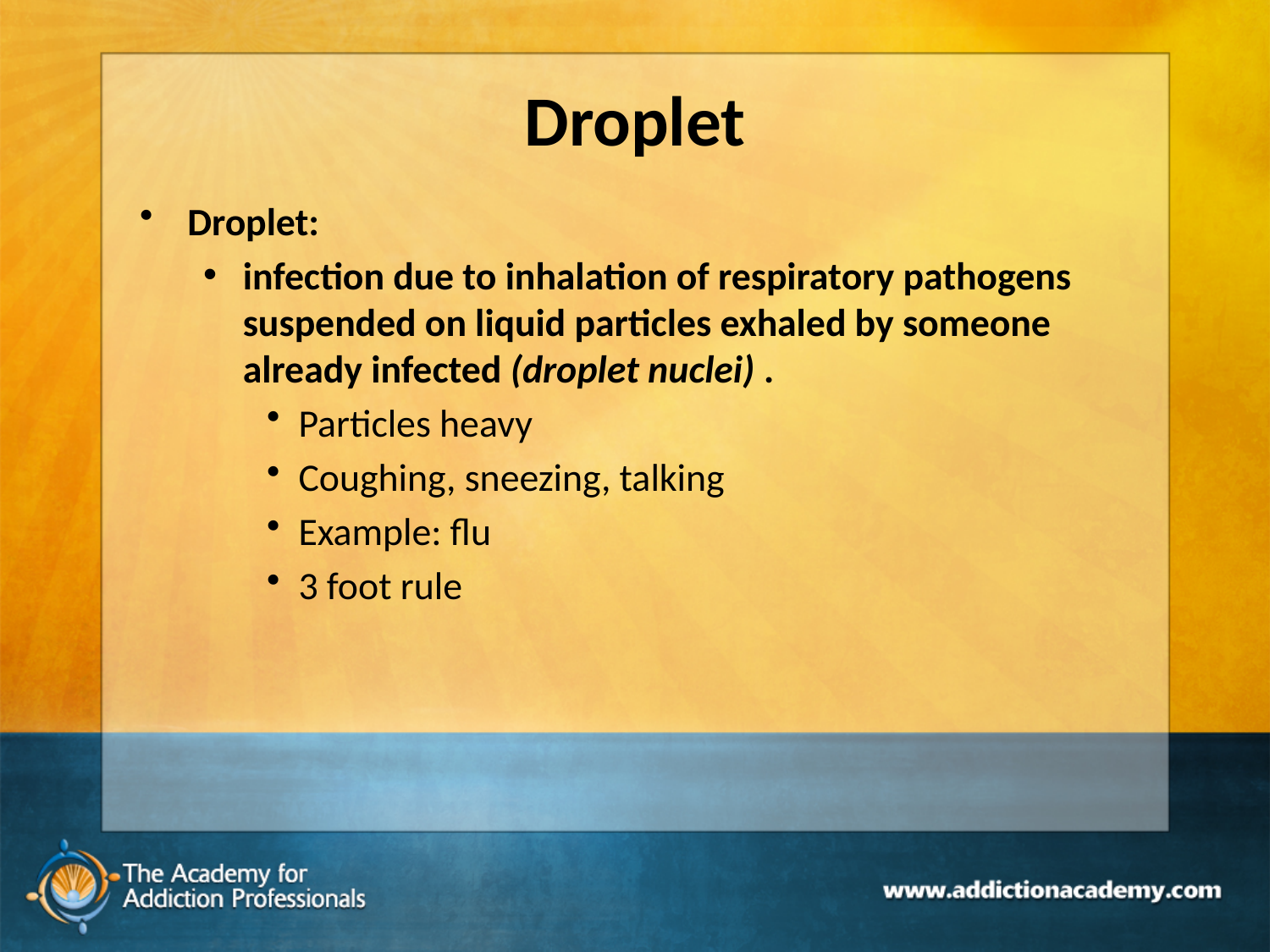

# Droplet
Droplet:
infection due to inhalation of respiratory pathogens suspended on liquid particles exhaled by someone already infected (droplet nuclei) .
Particles heavy
Coughing, sneezing, talking
Example: flu
3 foot rule